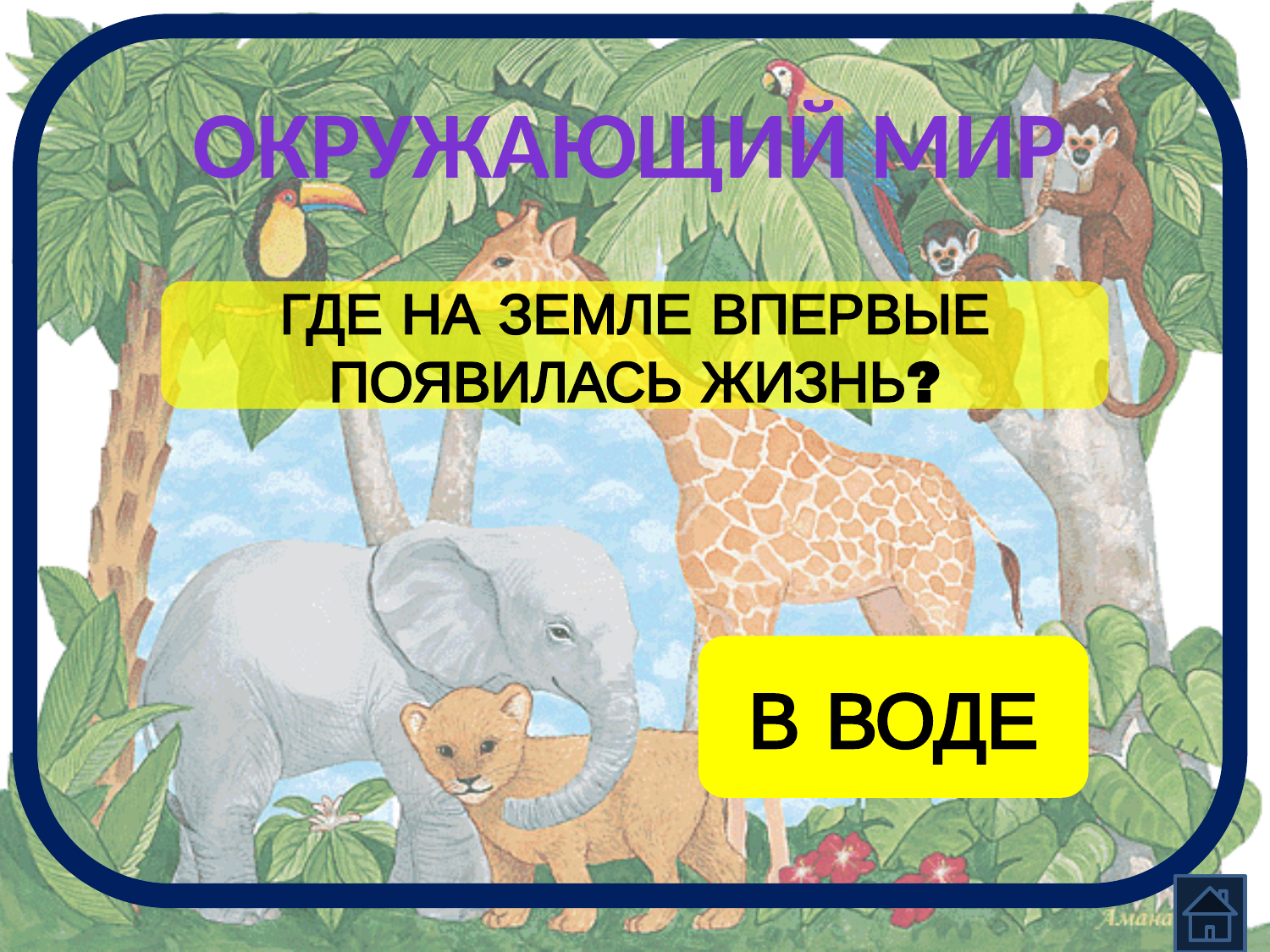

ОКРУЖАЮЩИЙ МИР
ГДЕ НА ЗЕМЛЕ ВПЕРВЫЕ ПОЯВИЛАСЬ ЖИЗНЬ?
В ВОДЕ